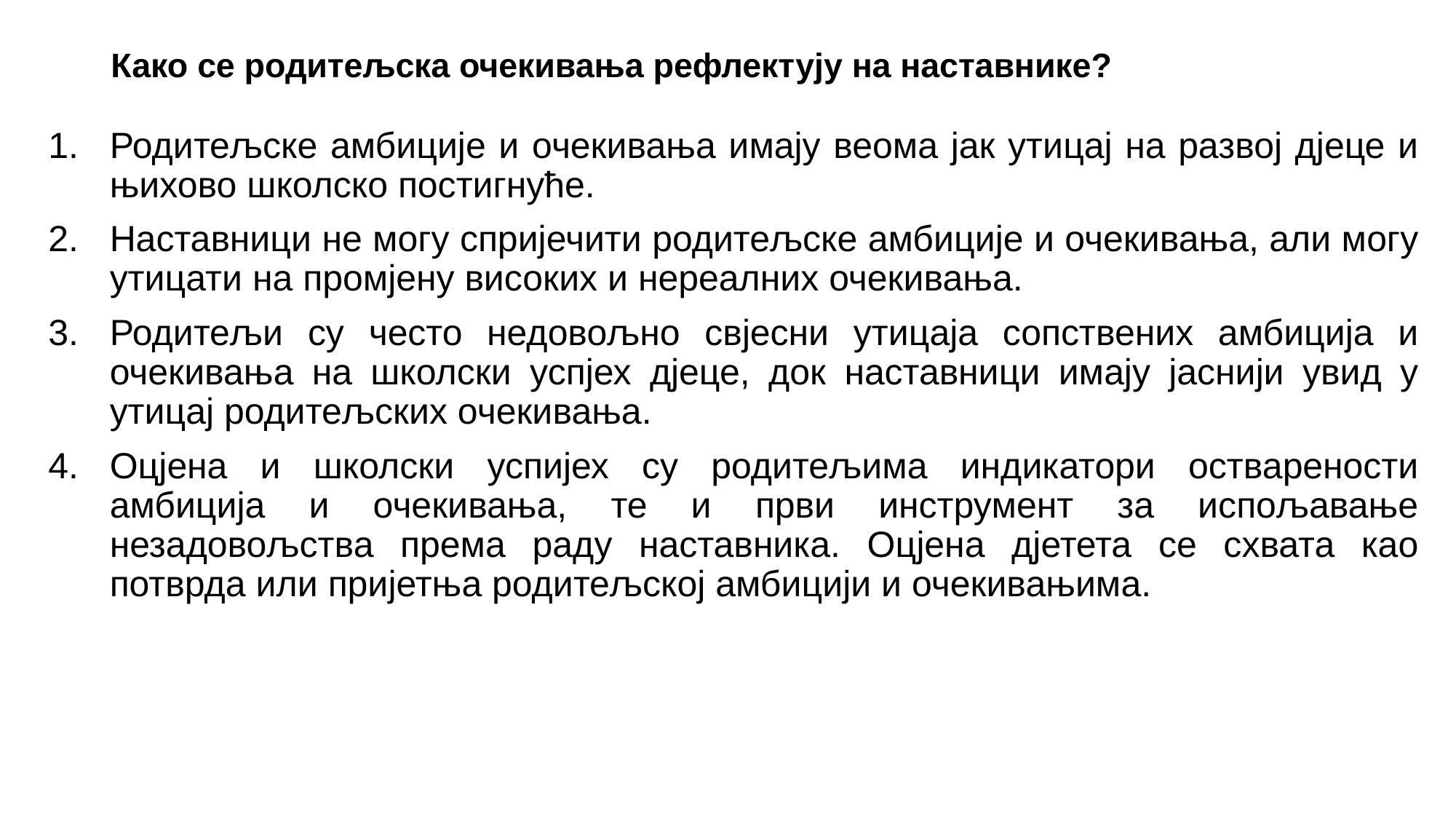

# Како се родитељска очекивања рефлектују на наставнике?
Родитељске амбиције и очекивања имају веома јак утицај на развој дјеце и њихово школско постигнуће.
Наставници не могу спријечити родитељске амбиције и очекивања, али могу утицати на промјену високих и нереалних очекивања.
Родитељи су често недовољно свјесни утицаја сопствених амбиција и очекивања на школски успјех дјеце, док наставници имају јаснији увид у утицај родитељских очекивања.
Оцјена и школски успијех су родитељима индикатори остварености амбиција и очекивања, те и први инструмент за испољавање незадовољства према раду наставника. Оцјена дјетета се схвата као потврда или пријетња родитељској амбицији и очекивањима.